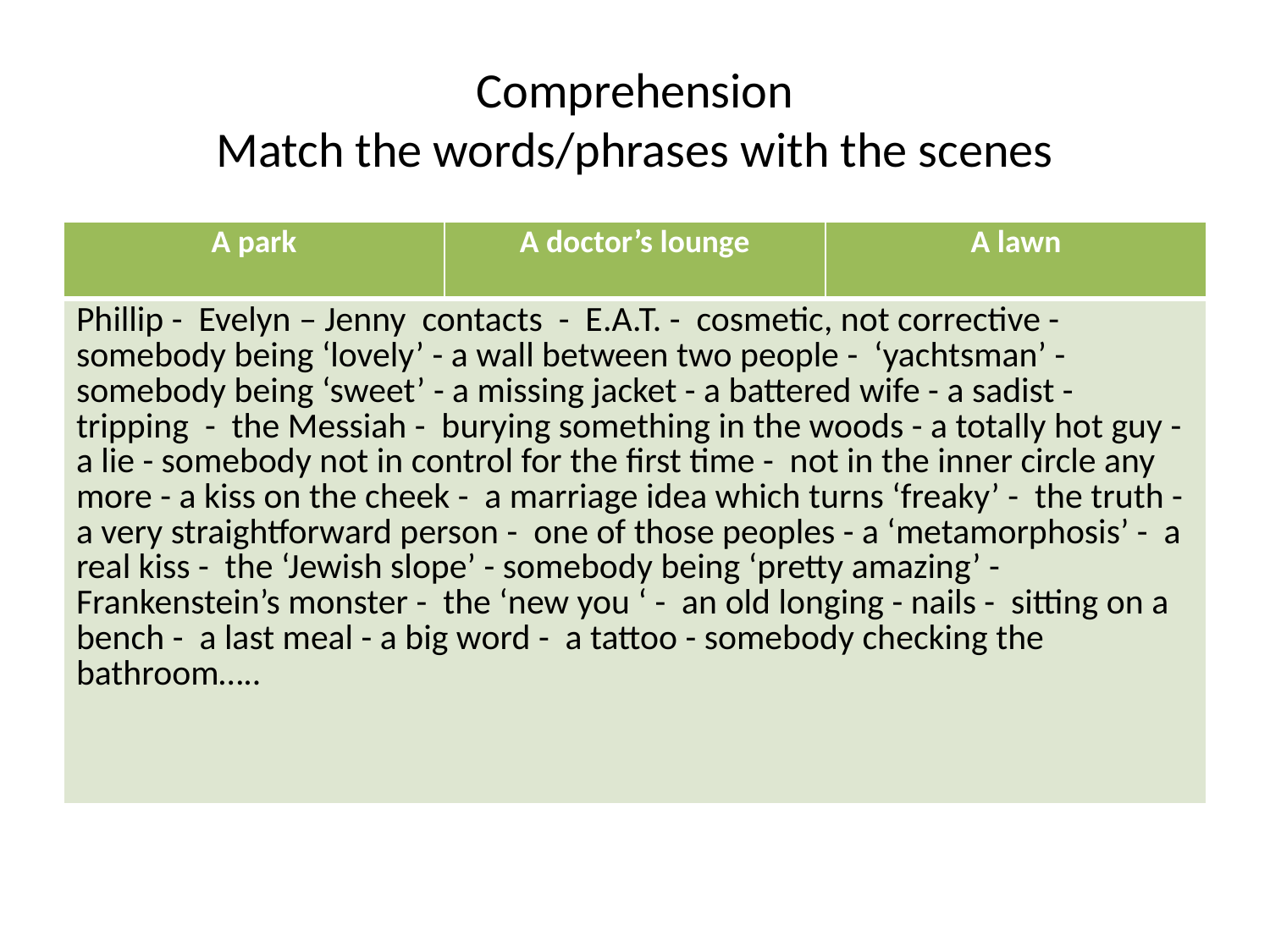

# Comprehension Match the words/phrases with the scenes
| A park | A doctor’s lounge | A lawn |
| --- | --- | --- |
| Phillip - Evelyn – Jenny contacts - E.A.T. - cosmetic, not corrective - somebody being ‘lovely’ - a wall between two people - ‘yachtsman’ - somebody being ‘sweet’ - a missing jacket - a battered wife - a sadist - tripping - the Messiah - burying something in the woods - a totally hot guy - a lie - somebody not in control for the first time - not in the inner circle any more - a kiss on the cheek - a marriage idea which turns ‘freaky’ - the truth - a very straightforward person - one of those peoples - a ‘metamorphosis’ - a real kiss - the ‘Jewish slope’ - somebody being ‘pretty amazing’ - Frankenstein’s monster - the ‘new you ‘ - an old longing - nails - sitting on a bench - a last meal - a big word - a tattoo - somebody checking the bathroom….. |  |  |